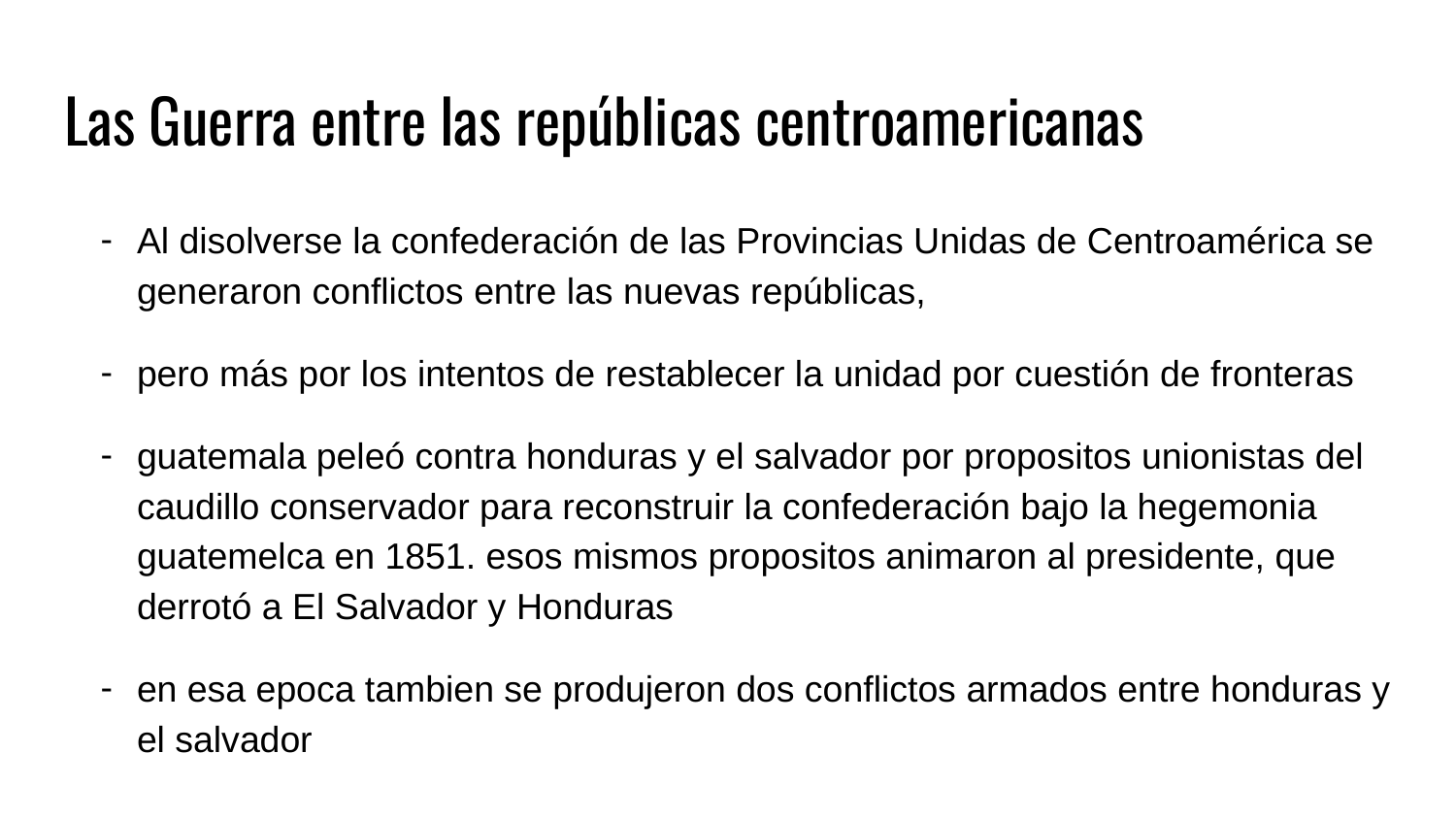

# Las Guerra entre las repúblicas centroamericanas
Al disolverse la confederación de las Provincias Unidas de Centroamérica se generaron conflictos entre las nuevas repúblicas,
pero más por los intentos de restablecer la unidad por cuestión de fronteras
guatemala peleó contra honduras y el salvador por propositos unionistas del caudillo conservador para reconstruir la confederación bajo la hegemonia guatemelca en 1851. esos mismos propositos animaron al presidente, que derrotó a El Salvador y Honduras
en esa epoca tambien se produjeron dos conflictos armados entre honduras y el salvador